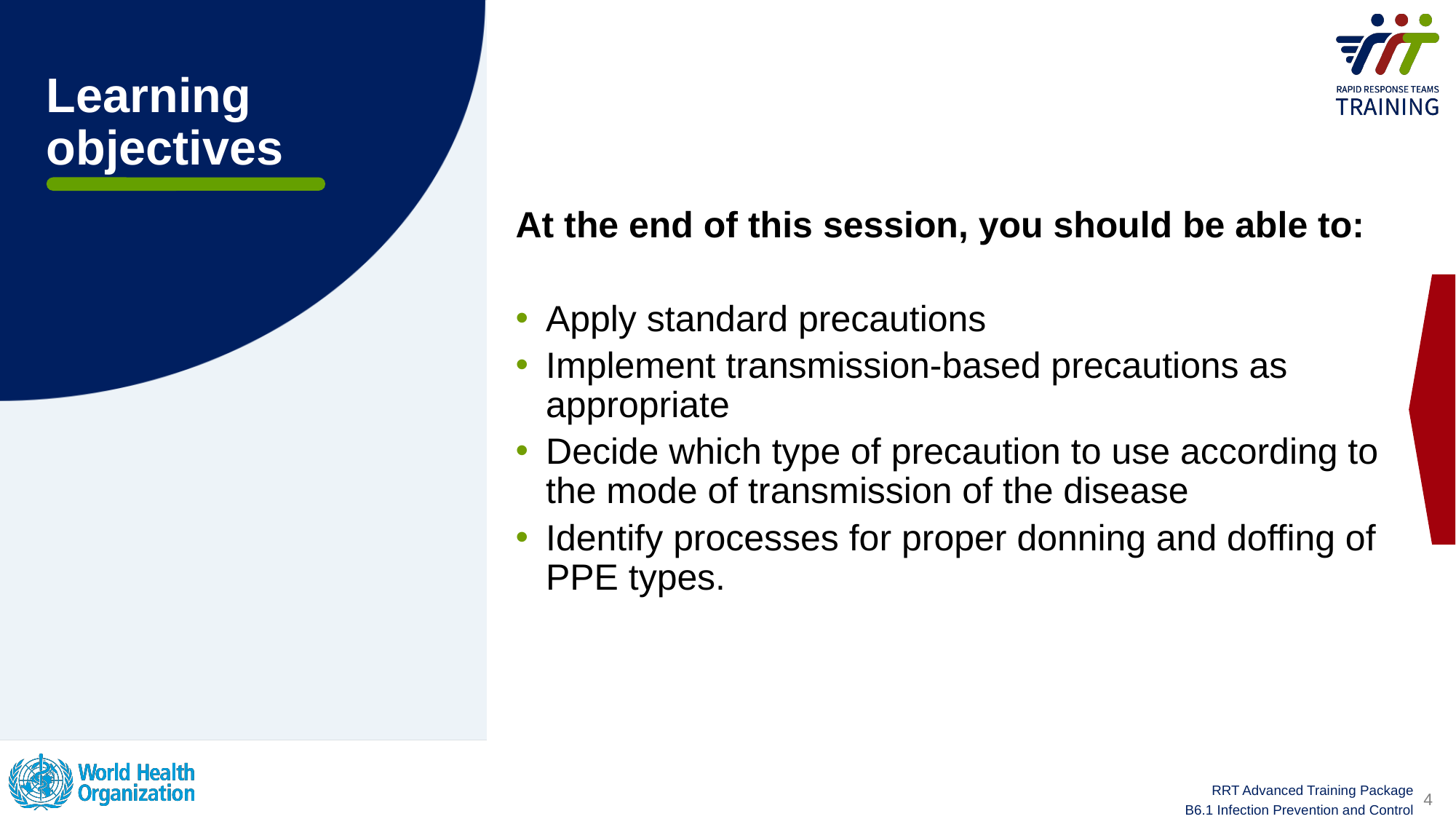

# Learning objectives
At the end of this session, you should be able to:

Apply standard precautions
Implement transmission-based precautions as appropriate
Decide which type of precaution to use according to the mode of transmission of the disease
Identify processes for proper donning and doffing of PPE types.